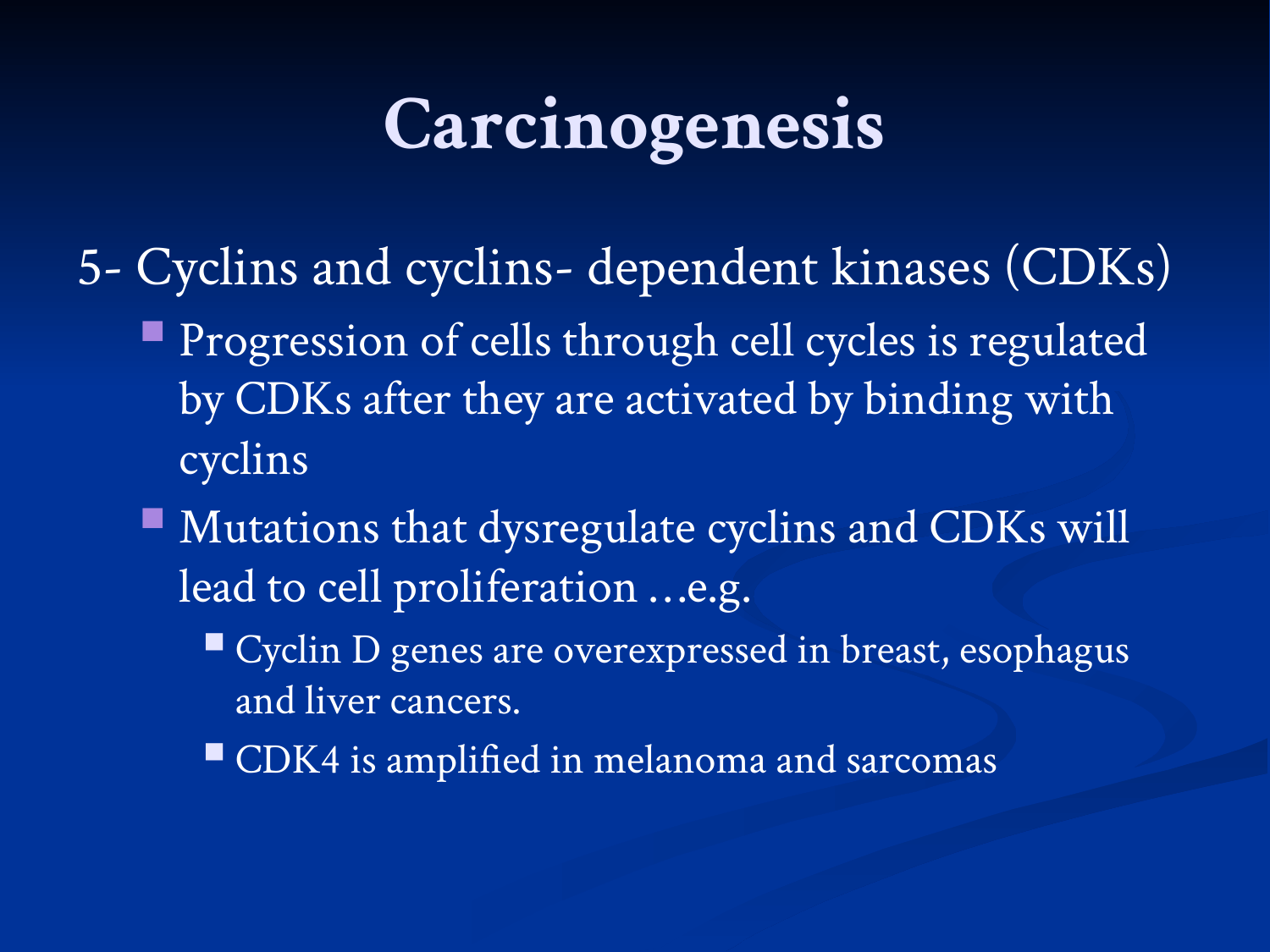

# Carcinogenesis
5- Cyclins and cyclins- dependent kinases (CDKs)
Progression of cells through cell cycles is regulated by CDKs after they are activated by binding with cyclins
Mutations that dysregulate cyclins and CDKs will lead to cell proliferation …e.g.
Cyclin D genes are overexpressed in breast, esophagus and liver cancers.
CDK4 is amplified in melanoma and sarcomas